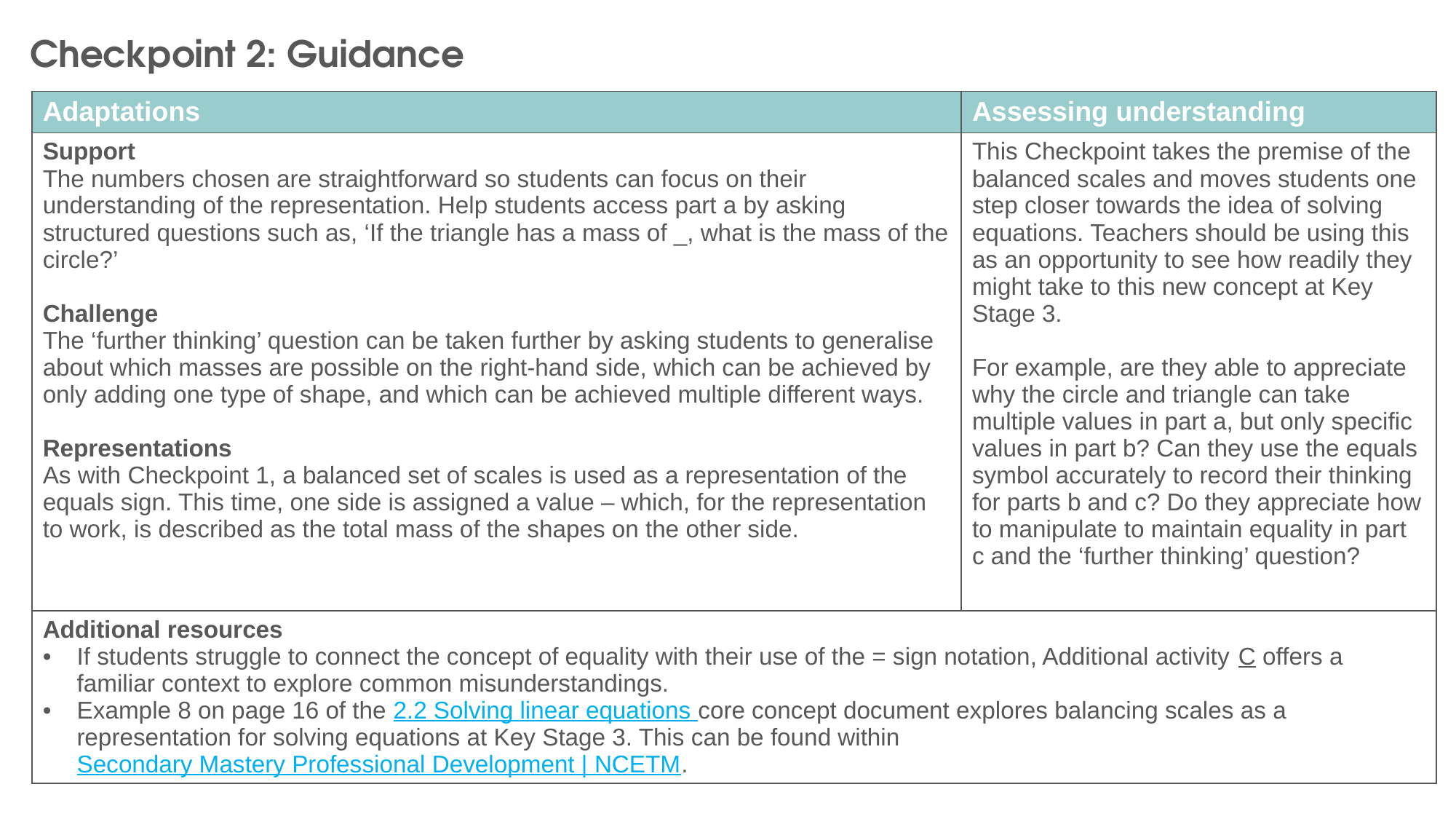

Checkpoint 2: Guidance
| Adaptations | Assessing understanding |
| --- | --- |
| Support The numbers chosen are straightforward so students can focus on their understanding of the representation. Help students access part a by asking structured questions such as, ‘If the triangle has a mass of \_, what is the mass of the circle?’ Challenge The ‘further thinking’ question can be taken further by asking students to generalise about which masses are possible on the right-hand side, which can be achieved by only adding one type of shape, and which can be achieved multiple different ways. Representations As with Checkpoint 1, a balanced set of scales is used as a representation of the equals sign. This time, one side is assigned a value – which, for the representation to work, is described as the total mass of the shapes on the other side. | This Checkpoint takes the premise of the balanced scales and moves students one step closer towards the idea of solving equations. Teachers should be using this as an opportunity to see how readily they might take to this new concept at Key Stage 3. For example, are they able to appreciate why the circle and triangle can take multiple values in part a, but only specific values in part b? Can they use the equals symbol accurately to record their thinking for parts b and c? Do they appreciate how to manipulate to maintain equality in part c and the ‘further thinking’ question? |
| Additional resources If students struggle to connect the concept of equality with their use of the = sign notation, Additional activity C offers a familiar context to explore common misunderstandings. Example 8 on page 16 of the 2.2 Solving linear equations core concept document explores balancing scales as a representation for solving equations at Key Stage 3. This can be found within Secondary Mastery Professional Development | NCETM. |  |